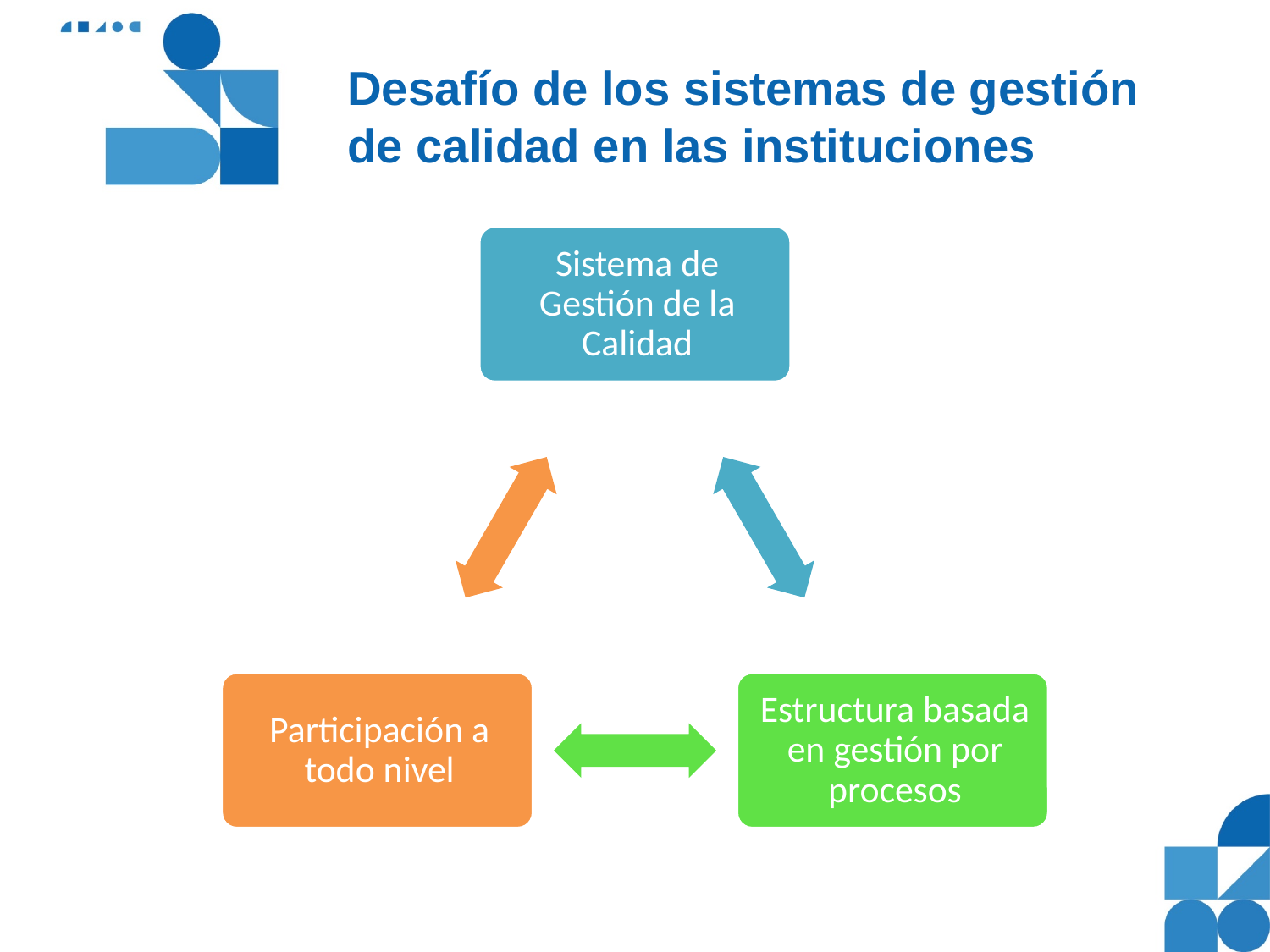

# Desafío de los sistemas de gestión de calidad en las instituciones
Sistema de Gestión de la Calidad

Estructura basada en gestión por procesos

Participación a todo nivel